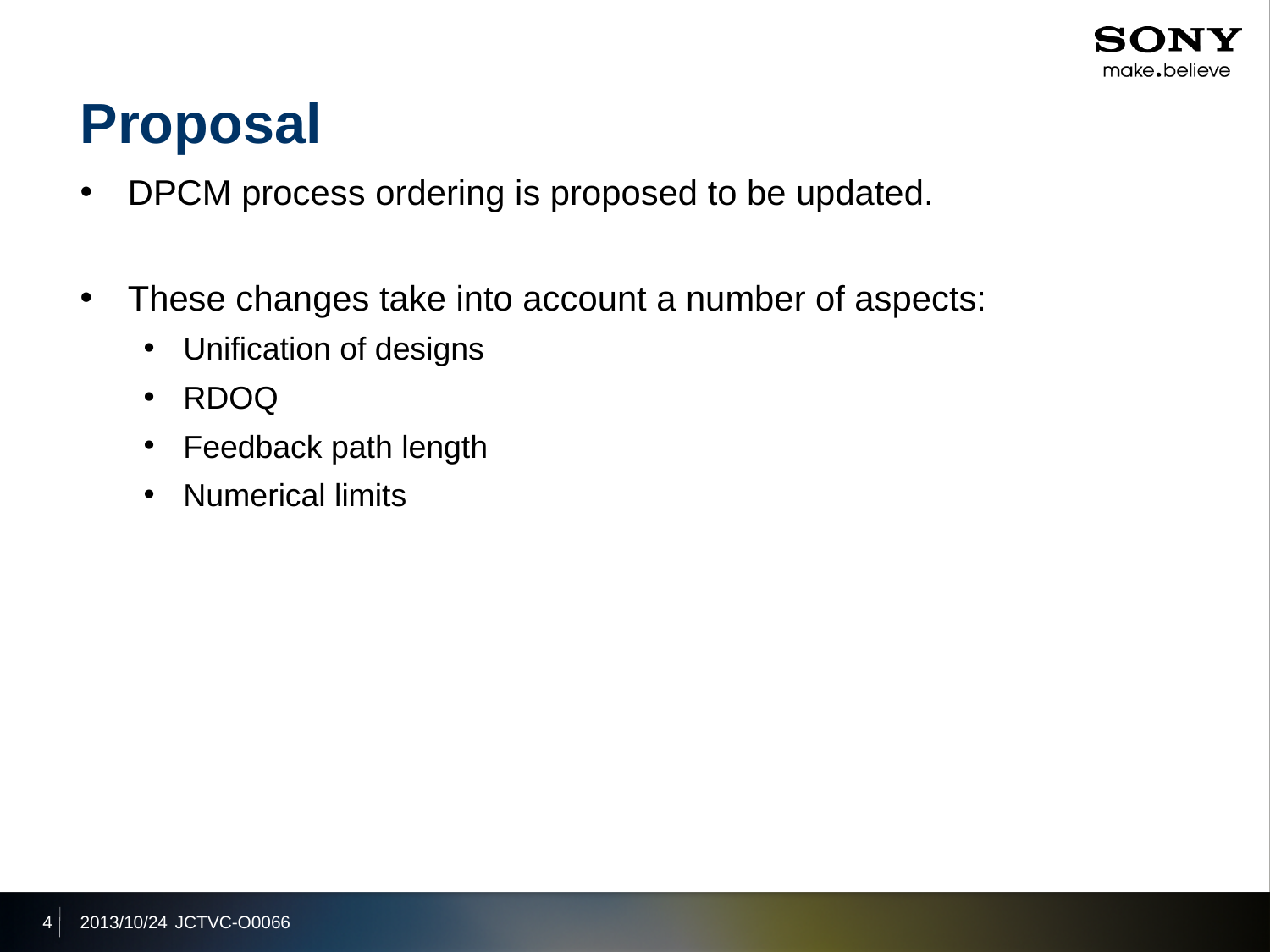

# Proposal
DPCM process ordering is proposed to be updated.

These changes take into account a number of aspects:
Unification of designs
RDOQ
Feedback path length
Numerical limits

4
2013/10/24
JCTVC-O0066